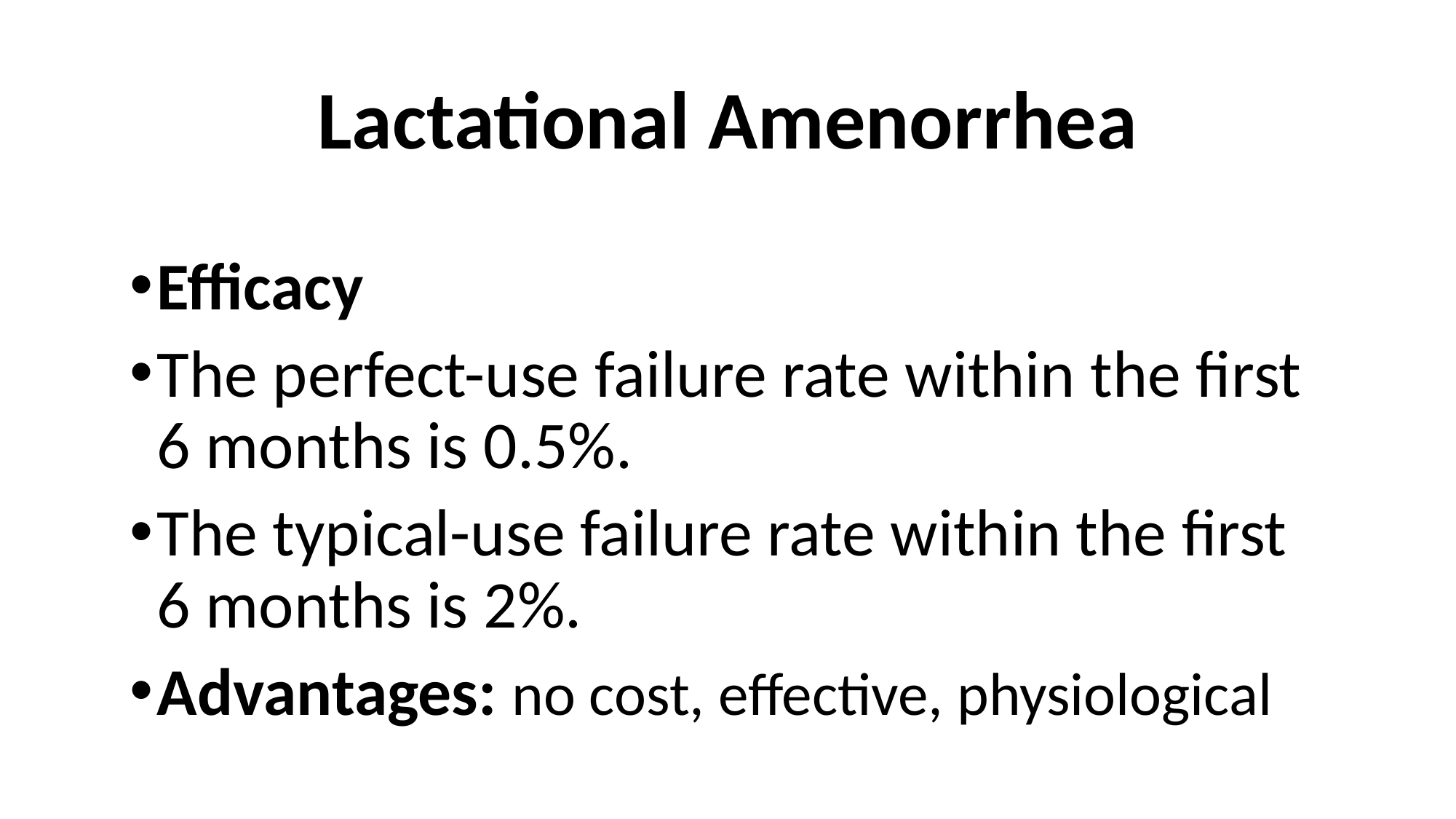

# Lactational Amenorrhea
Efficacy
The perfect-use failure rate within the first 6 months is 0.5%.
The typical-use failure rate within the first 6 months is 2%.
Advantages: no cost, effective, physiological